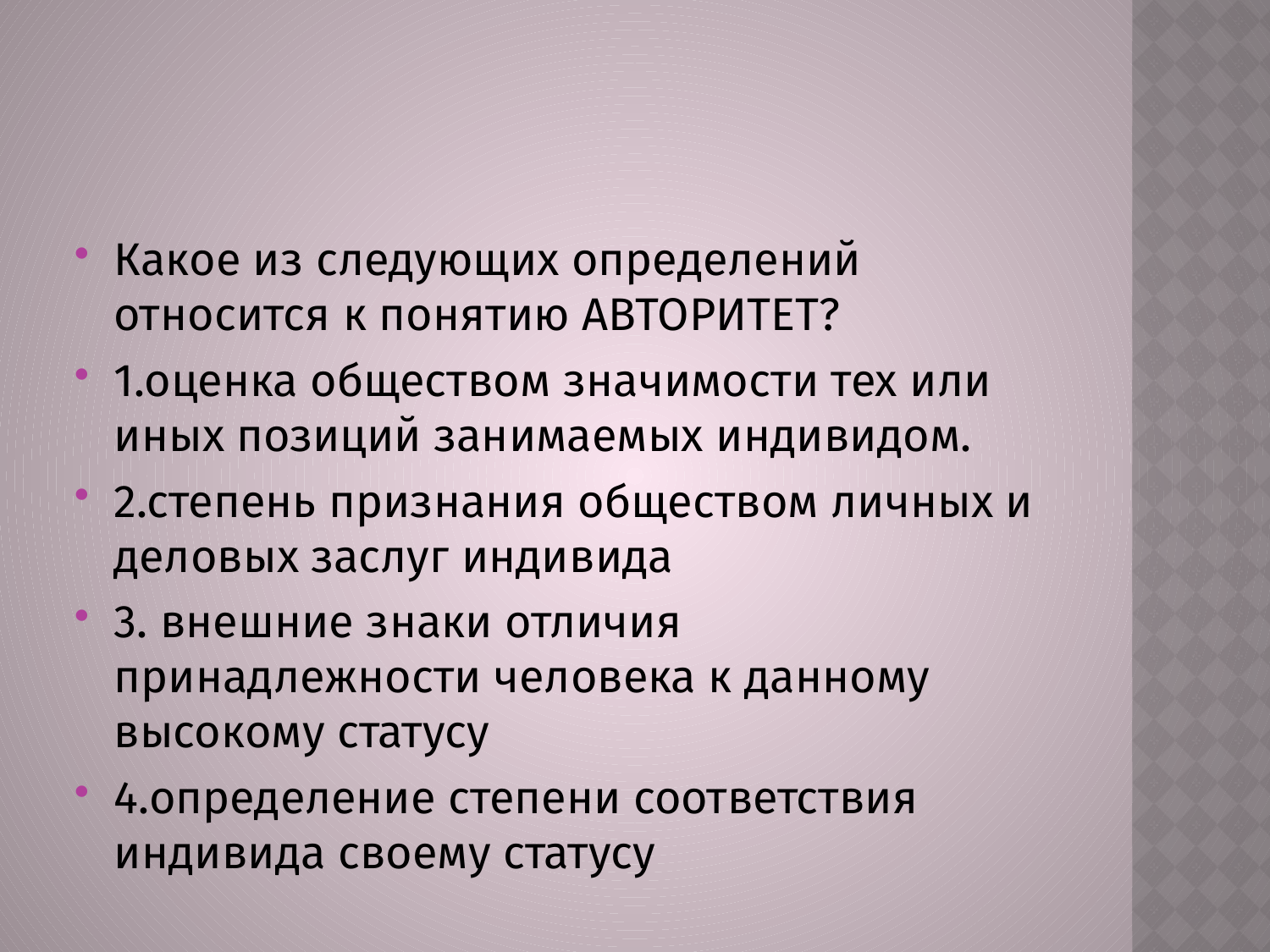

#
Какое из следующих определений относится к понятию АВТОРИТЕТ?
1.оценка обществом значимости тех или иных позиций занимаемых индивидом.
2.степень признания обществом личных и деловых заслуг индивида
3. внешние знаки отличия принадлежности человека к данному высокому статусу
4.определение степени соответствия индивида своему статусу